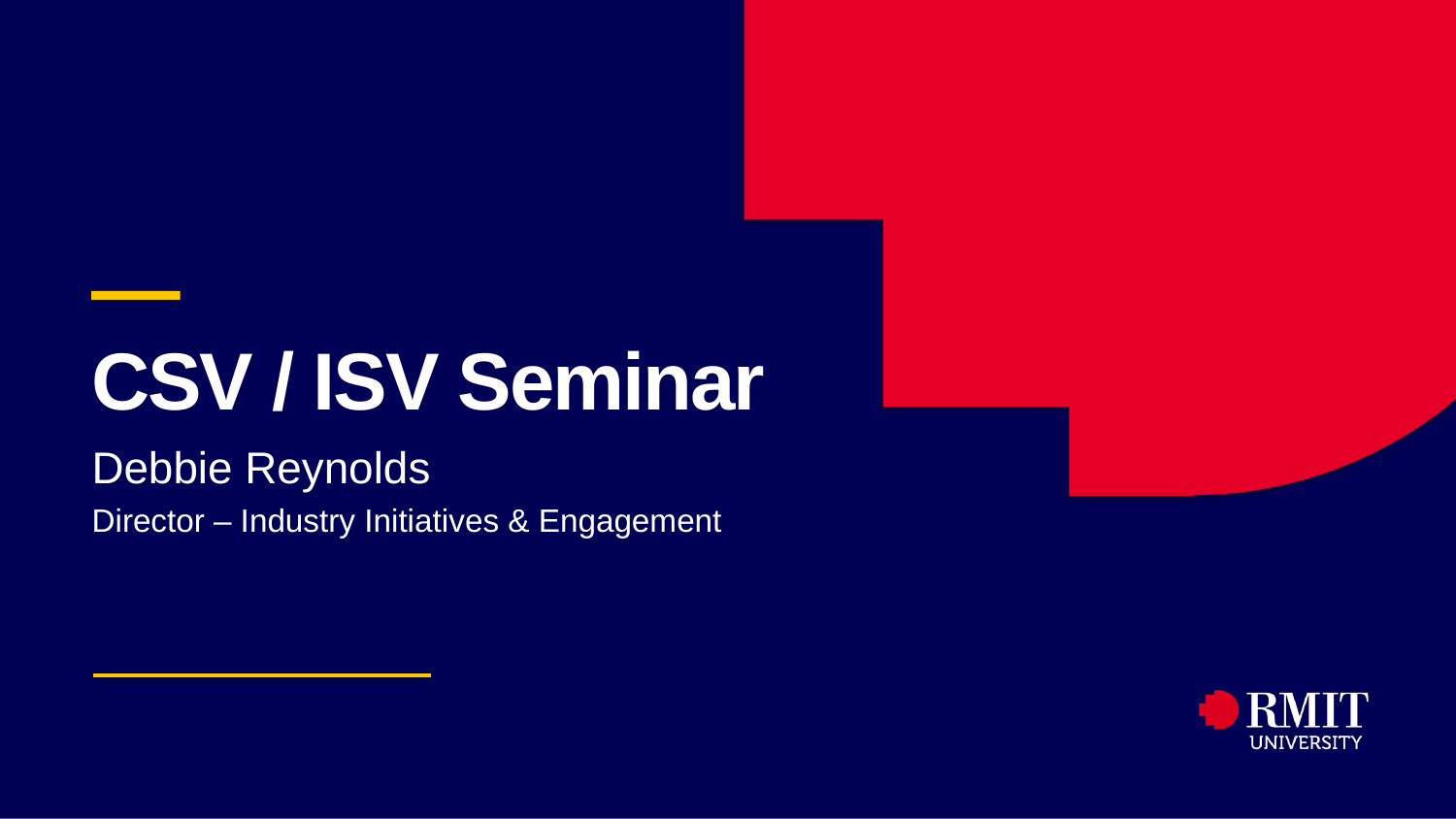

# — CSV / ISV Seminar
Debbie Reynolds
Director – Industry Initiatives & Engagement